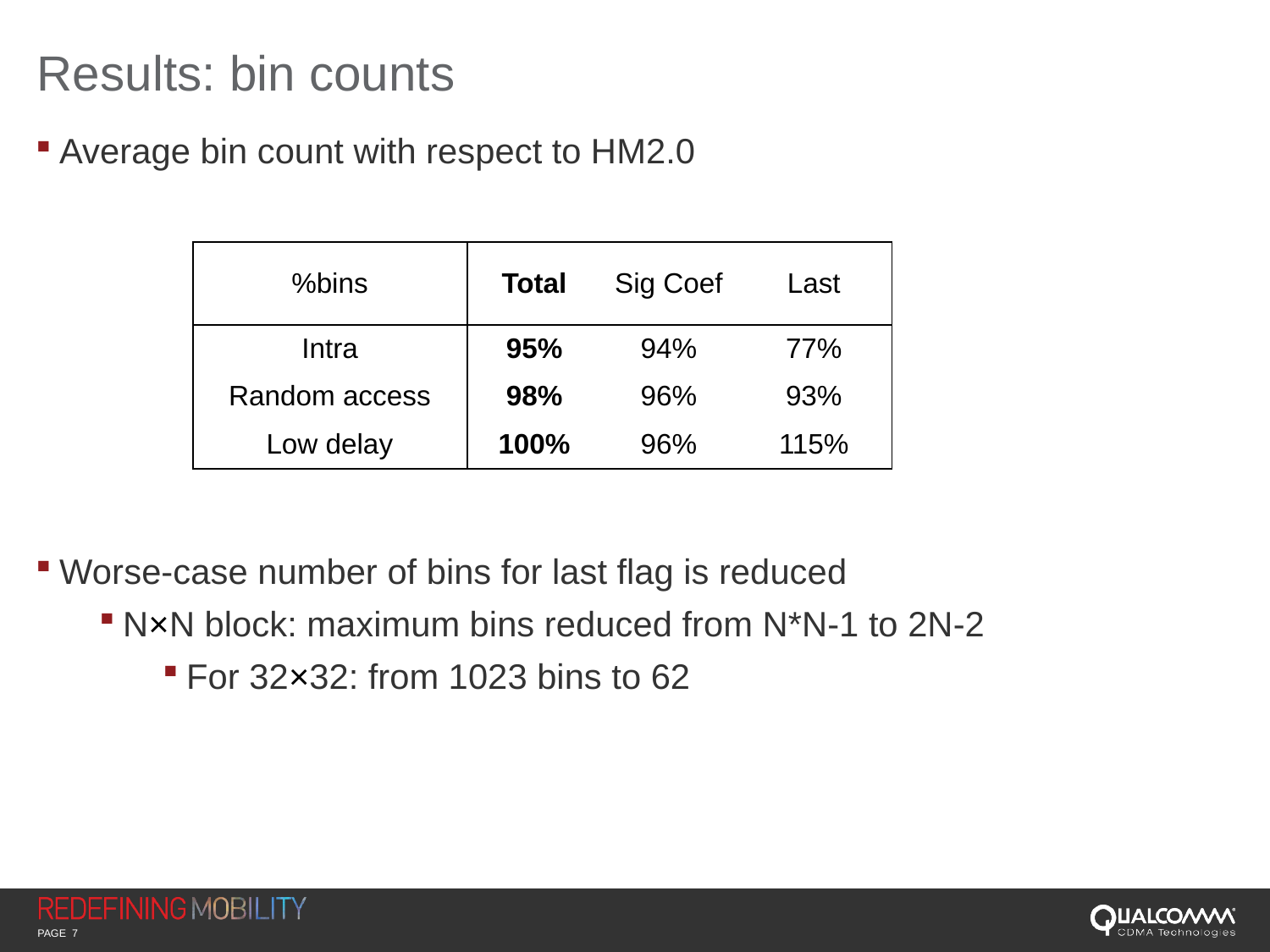

# Results: bin counts
Average bin count with respect to HM2.0

Worse-case number of bins for last flag is reduced
N×N block: maximum bins reduced from N*N-1 to 2N-2
For 32×32: from 1023 bins to 62

| %bins | Total | Sig Coef | Last |
| --- | --- | --- | --- |
| Intra | 95% | 94% | 77% |
| Random access | 98% | 96% | 93% |
| Low delay | 100% | 96% | 115% |